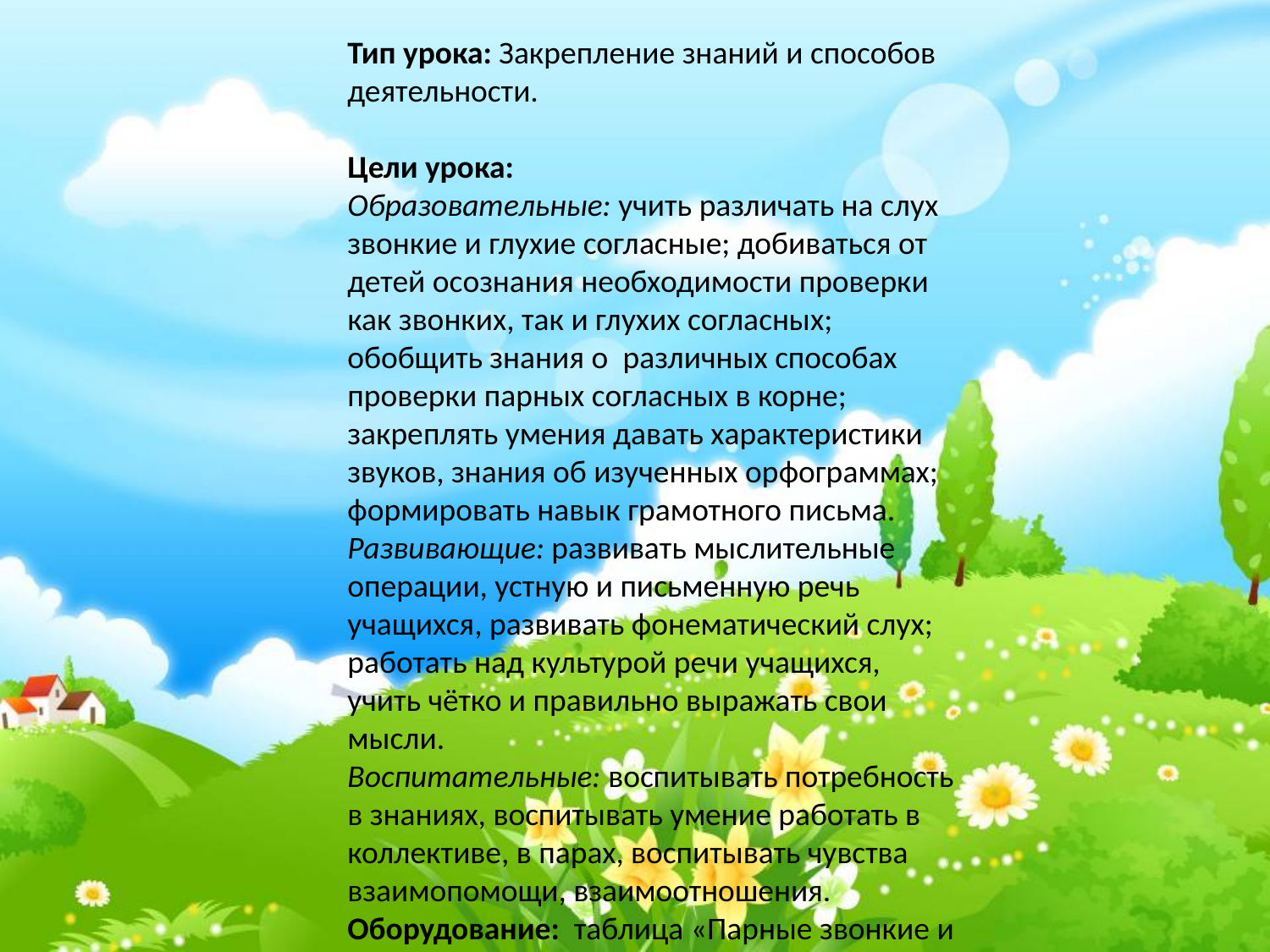

Тип урока: Закрепление знаний и способов деятельности.
Цели урока:
Образовательные: учить различать на слух звонкие и глухие согласные; добиваться от детей осознания необходимости проверки как звонких, так и глухих согласных; обобщить знания о  различных способах проверки парных согласных в корне; закреплять умения давать характеристики звуков, знания об изученных орфограммах; формировать навык грамотного письма.
Развивающие: развивать мыслительные операции, устную и письменную речь учащихся, развивать фонематический слух; работать над культурой речи учащихся, учить чётко и правильно выражать свои мысли.
Воспитательные: воспитывать потребность в знаниях, воспитывать умение работать в коллективе, в парах, воспитывать чувства взаимопомощи, взаимоотношения.
Оборудование:  таблица «Парные звонкие и глухие согласные», сигнальные веера с парными согласными, табличка со словом «автобус»; опорные слова для составления схем, картинки «автобус», карточки с заданиями для работы в группах, ИКТ.